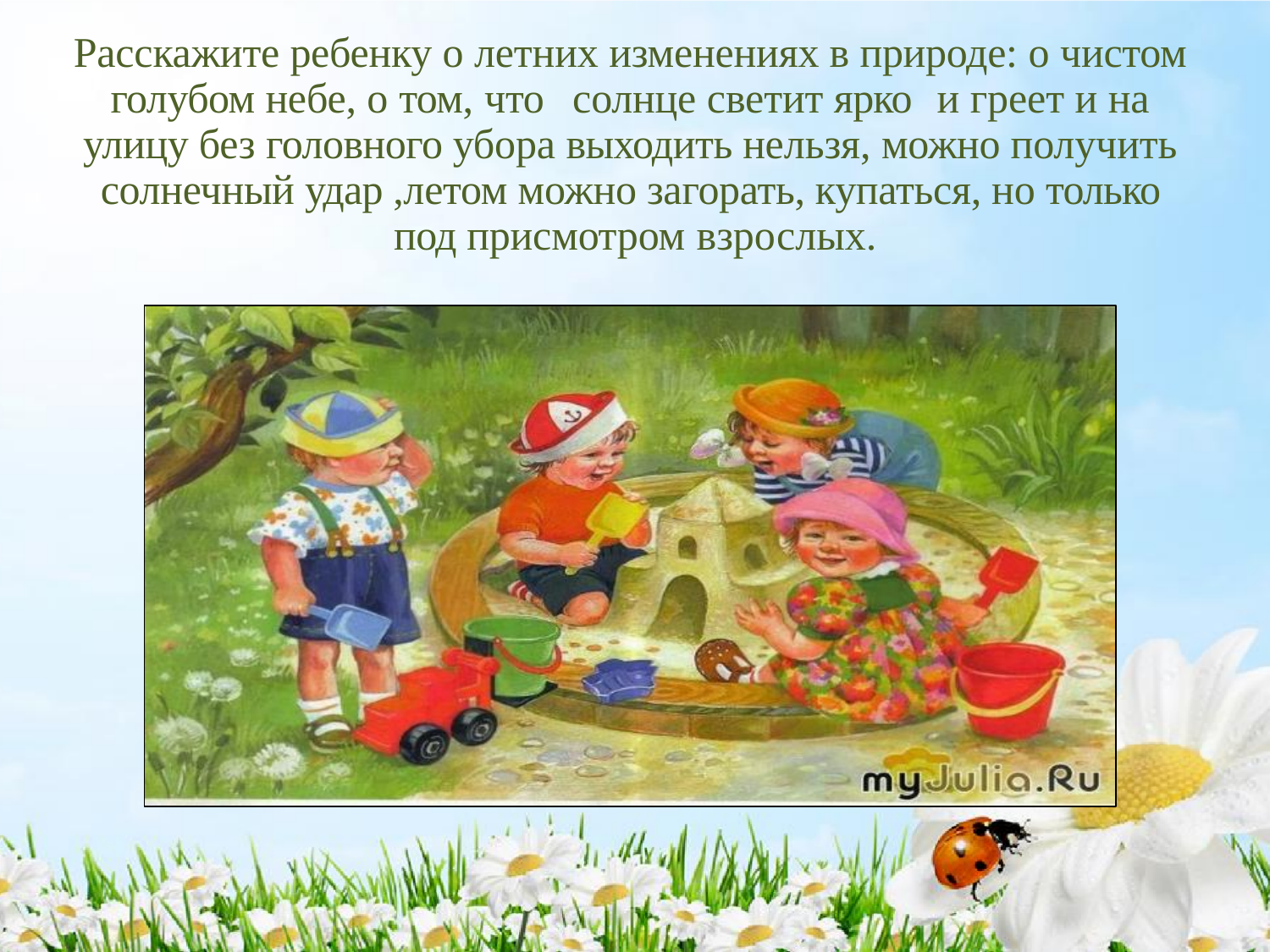

# Расскажите ребенку о летних изменениях в природе: о чистом  голубом небе, о том, что	солнце светит ярко	и греет и на  улицу без головного убора выходить нельзя, можно получить  солнечный удар ,летом можно загорать, купаться, но только  под присмотром взрослых.